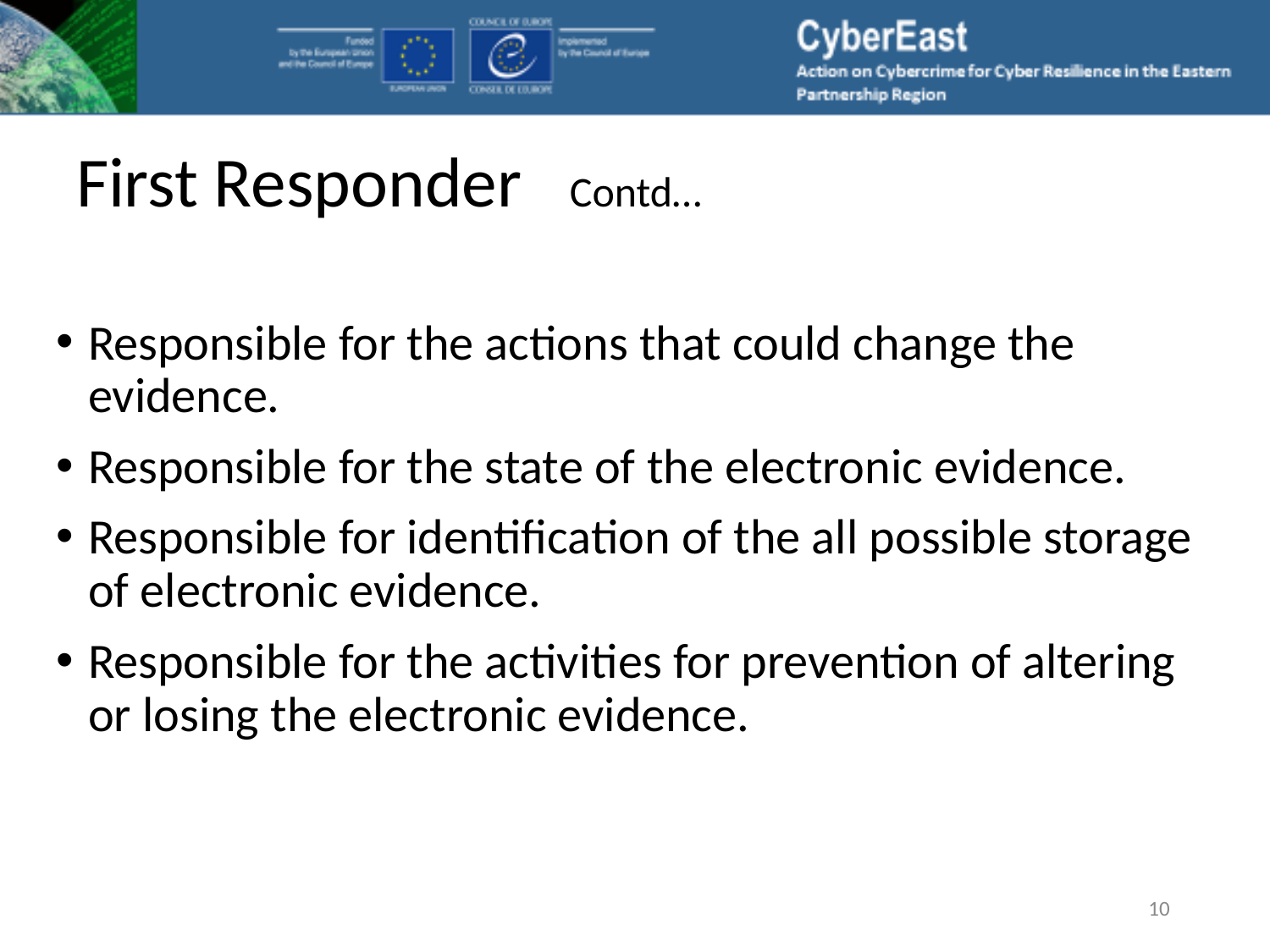

# First Responder   Contd…
Responsible for the actions that could change the evidence.
Responsible for the state of the electronic evidence.
Responsible for identification of the all possible storage of electronic evidence.
Responsible for the activities for prevention of altering or losing the electronic evidence.

10